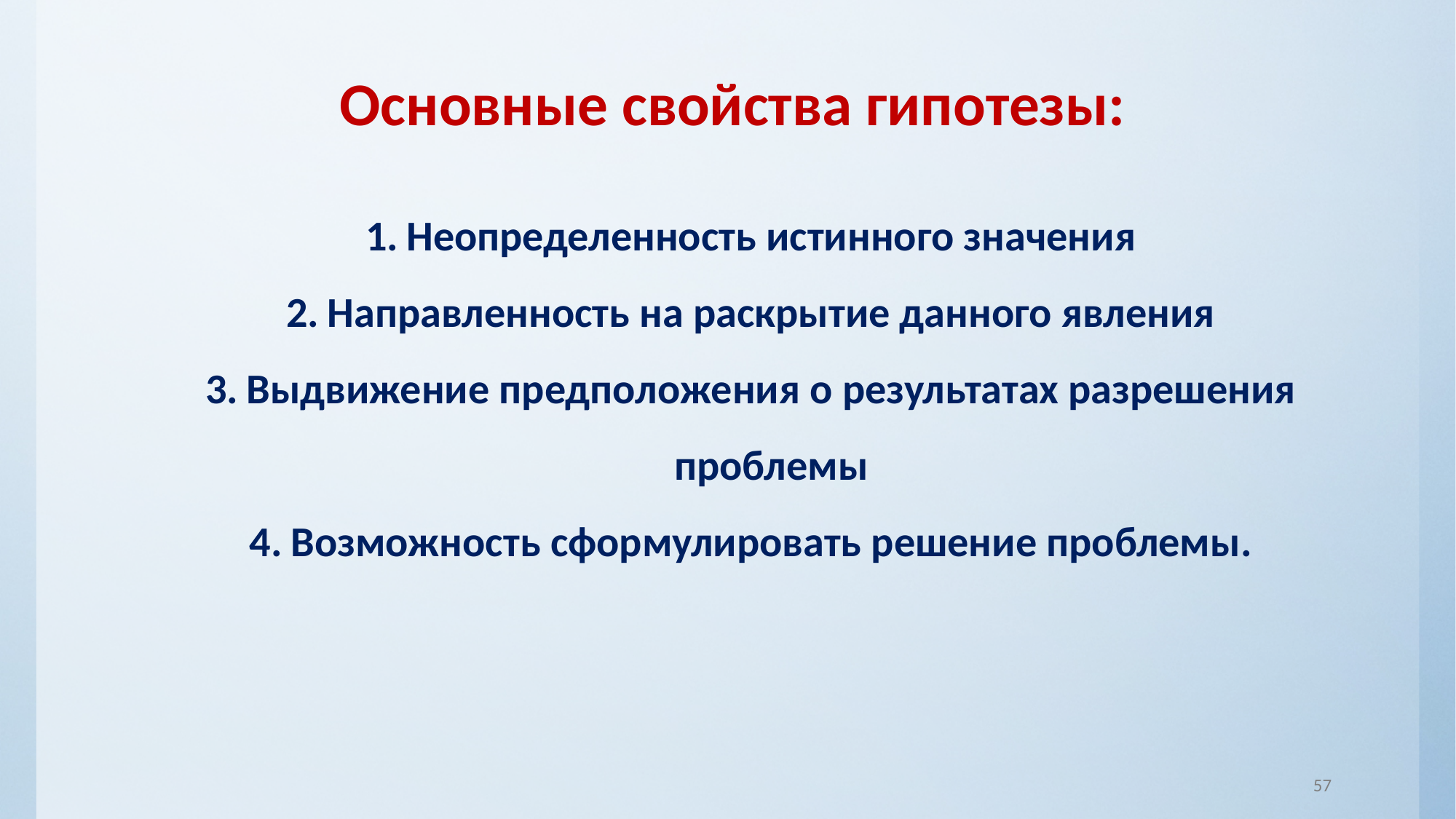

Основные свойства гипотезы:
Неопределенность истинного значения
Направленность на раскрытие данного явления
Выдвижение предположения о результатах разрешения проблемы
Возможность сформулировать решение проблемы.
57